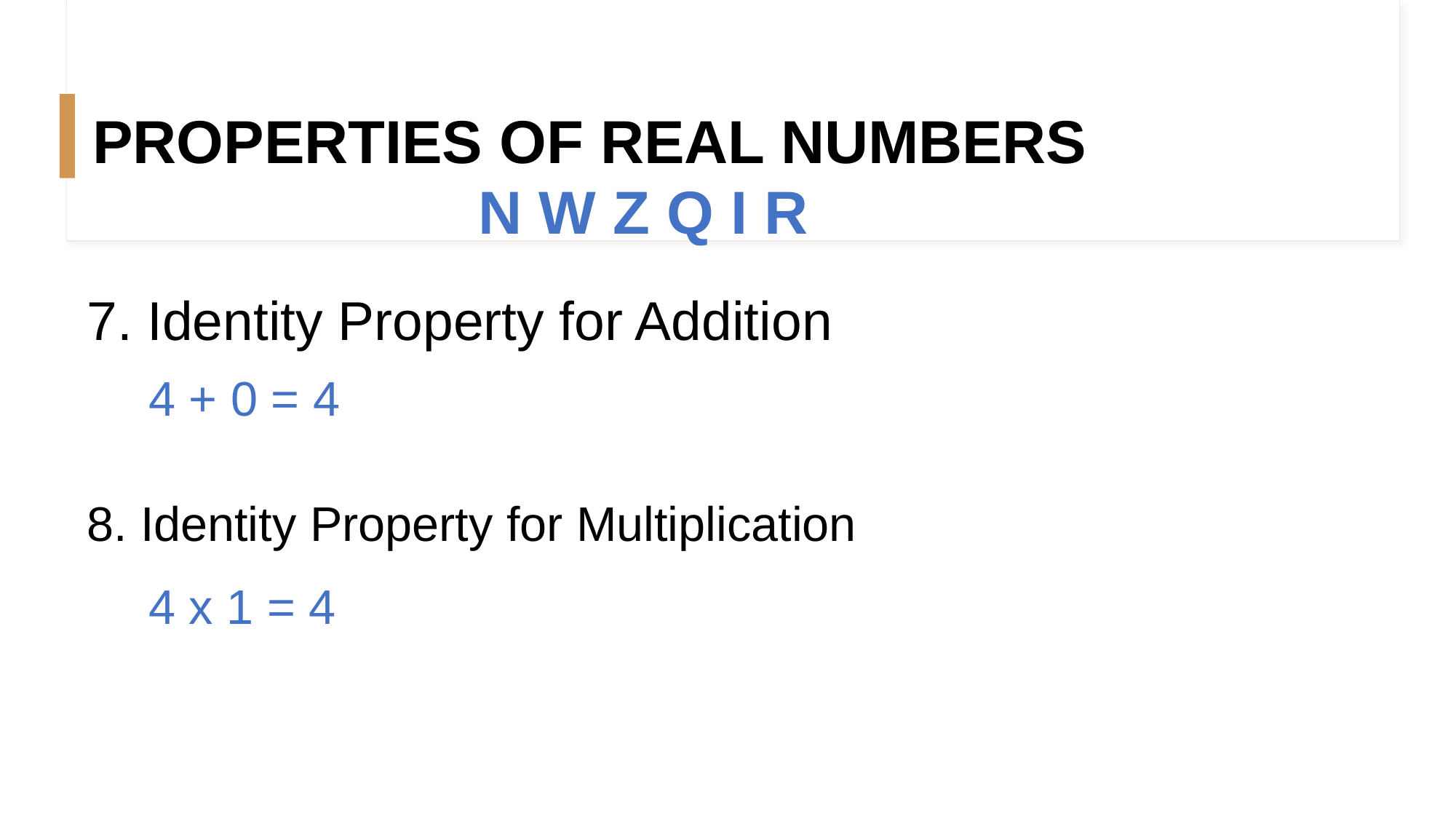

PROPERTIES OF REAL NUMBERS
N W Z Q I R
#
7. Identity Property for Addition

8. Identity Property for Multiplication

4 + 0 = 4

4 x 1 = 4